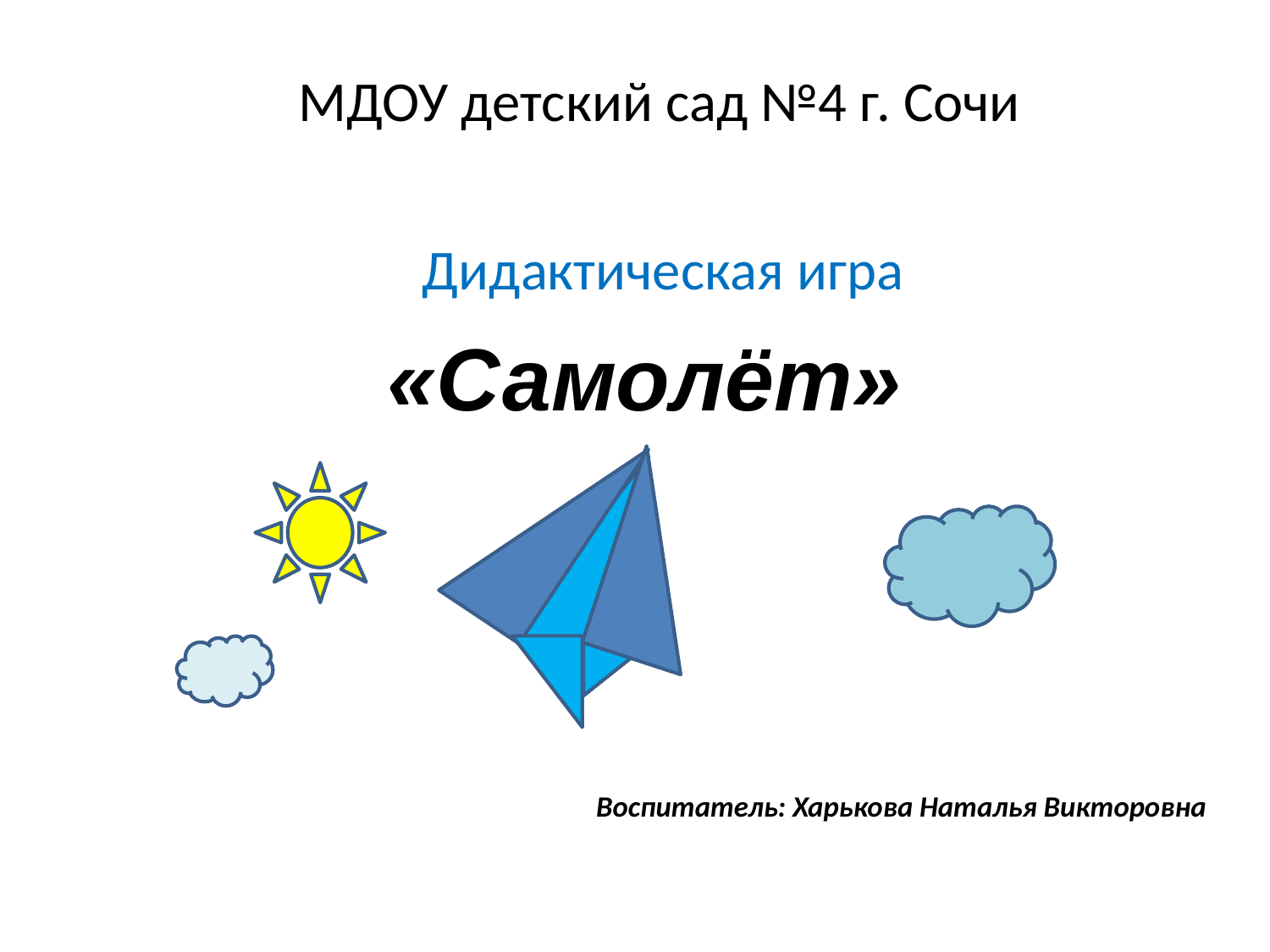

# МДОУ детский сад №4 г. Сочи
Дидактическая игра
«Самолёт»

Воспитатель: Харькова Наталья Викторовна